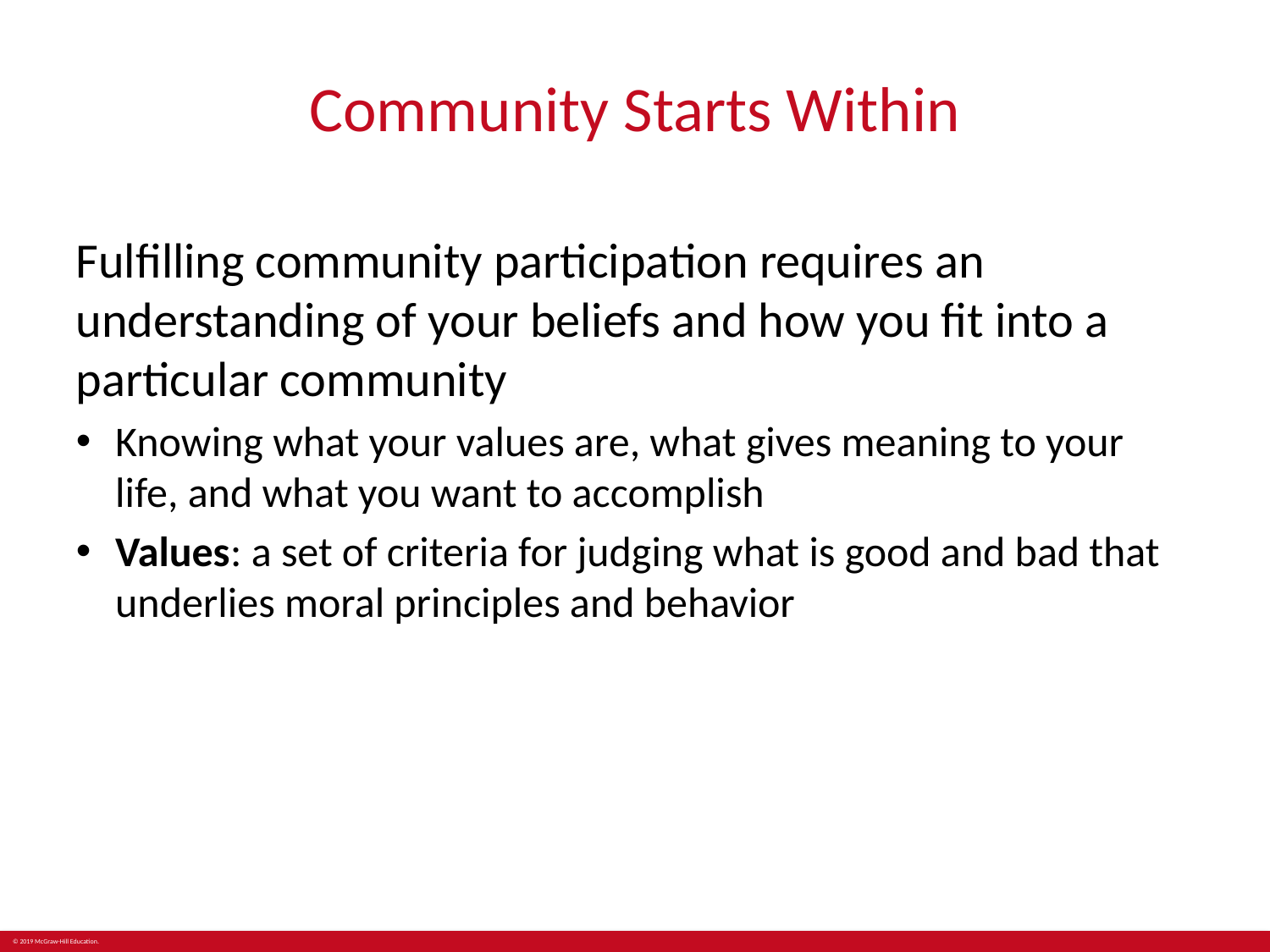

# Community Starts Within
Fulfilling community participation requires an understanding of your beliefs and how you fit into a particular community
Knowing what your values are, what gives meaning to your life, and what you want to accomplish
Values: a set of criteria for judging what is good and bad that underlies moral principles and behavior